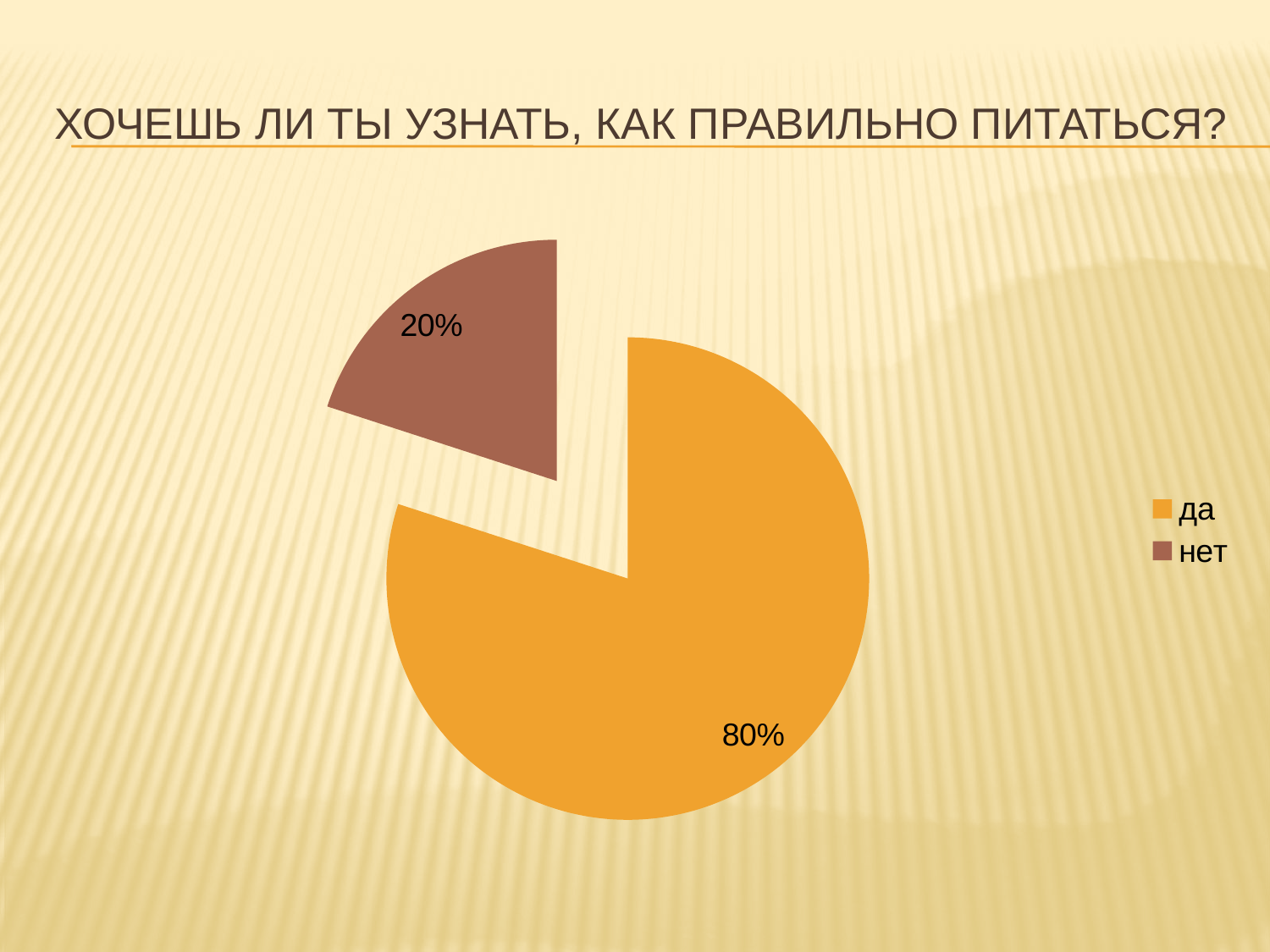

# Хочешь ли ты узнать, как правильно питаться?

### Chart

| Category | Продажи |
|---|---|
| да | 0.8 |
| нет | 0.2 |